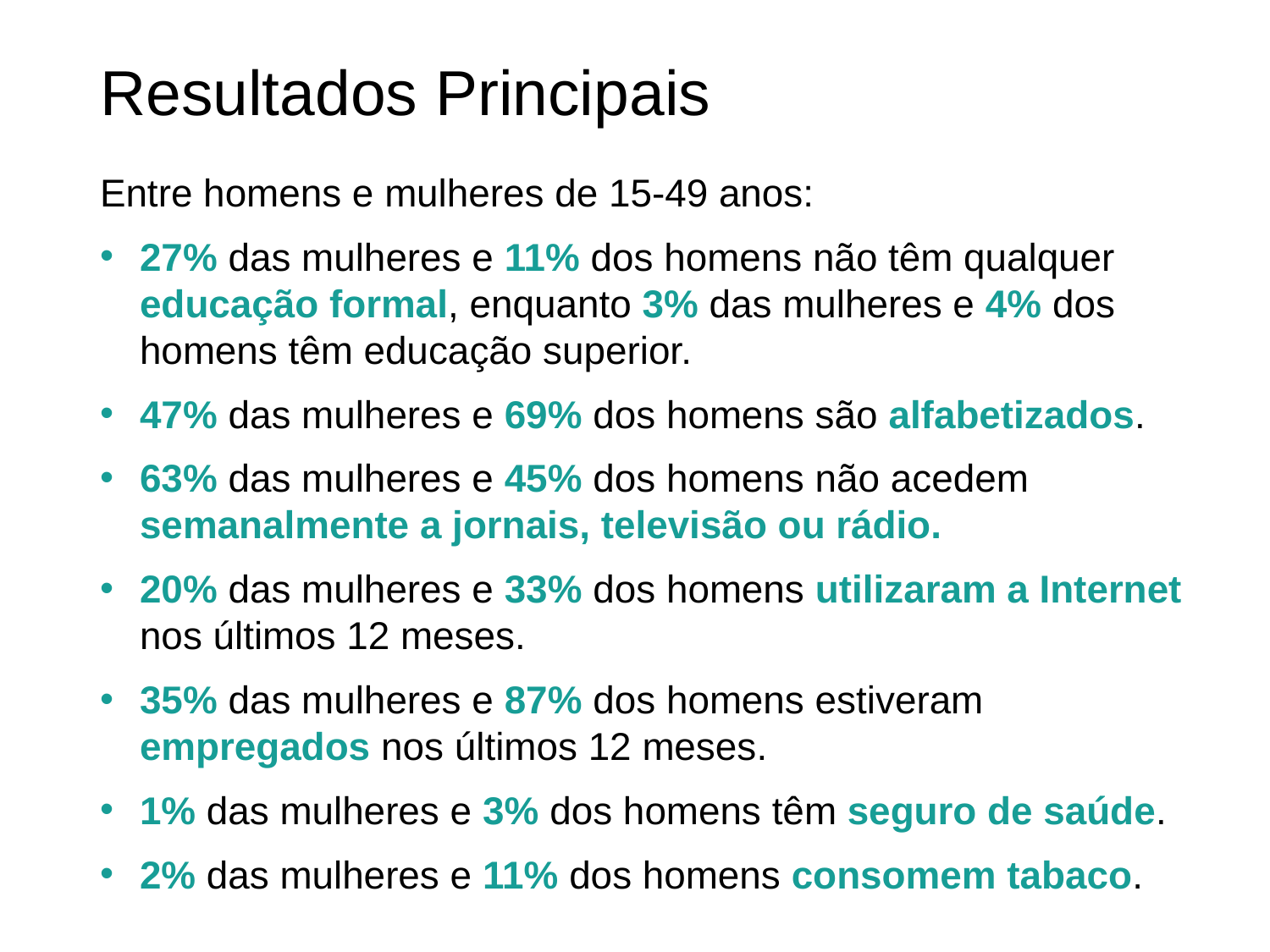

# Resultados Principais
Entre homens e mulheres de 15-49 anos:
27% das mulheres e 11% dos homens não têm qualquer educação formal, enquanto 3% das mulheres e 4% dos homens têm educação superior.
47% das mulheres e 69% dos homens são alfabetizados.
63% das mulheres e 45% dos homens não acedem semanalmente a jornais, televisão ou rádio.
20% das mulheres e 33% dos homens utilizaram a Internet nos últimos 12 meses.
35% das mulheres e 87% dos homens estiveram empregados nos últimos 12 meses.
1% das mulheres e 3% dos homens têm seguro de saúde.
2% das mulheres e 11% dos homens consomem tabaco.